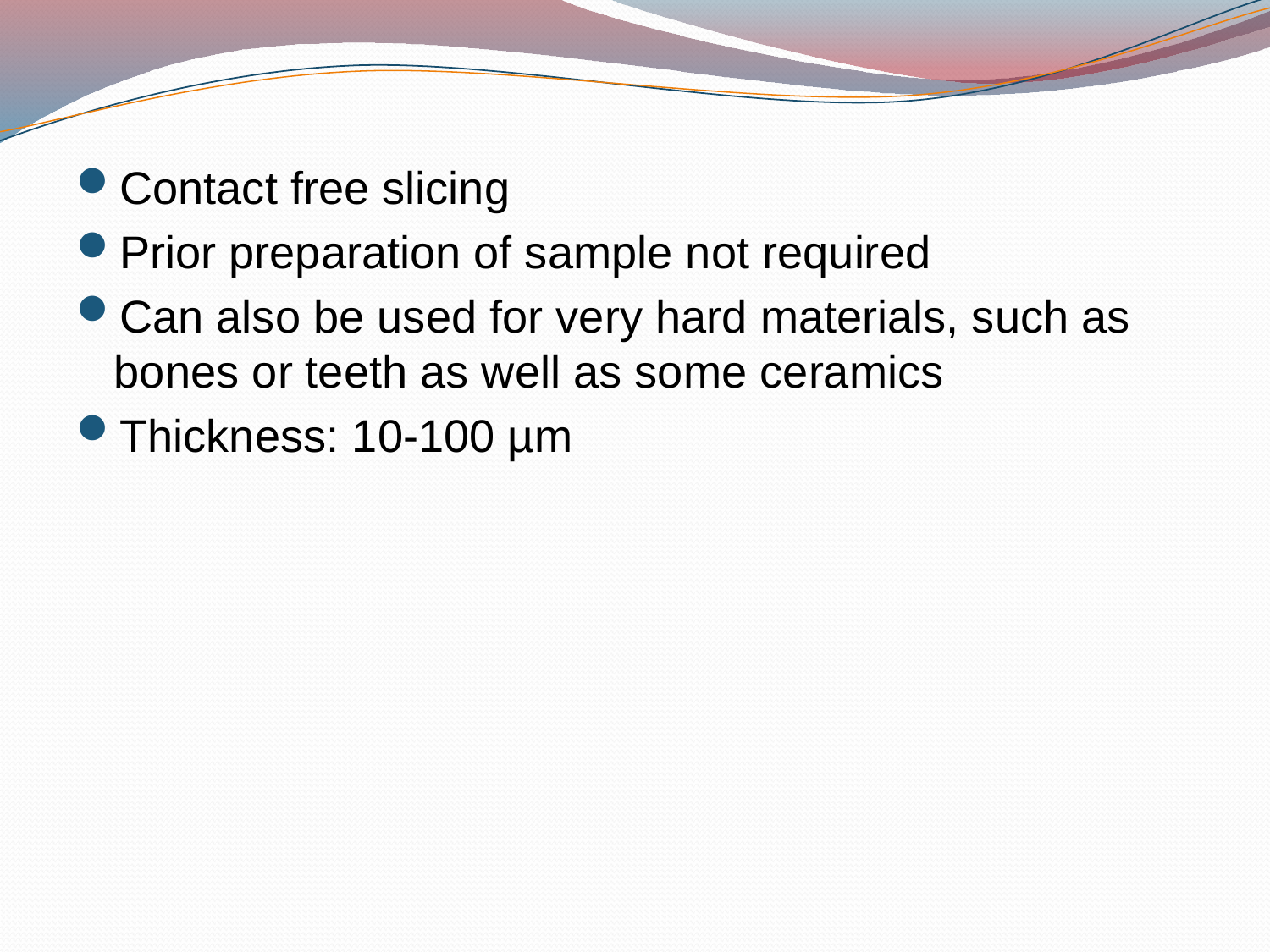

Contact free slicing
Prior preparation of sample not required
Can also be used for very hard materials, such as bones or teeth as well as some ceramics
Thickness: 10-100 µm